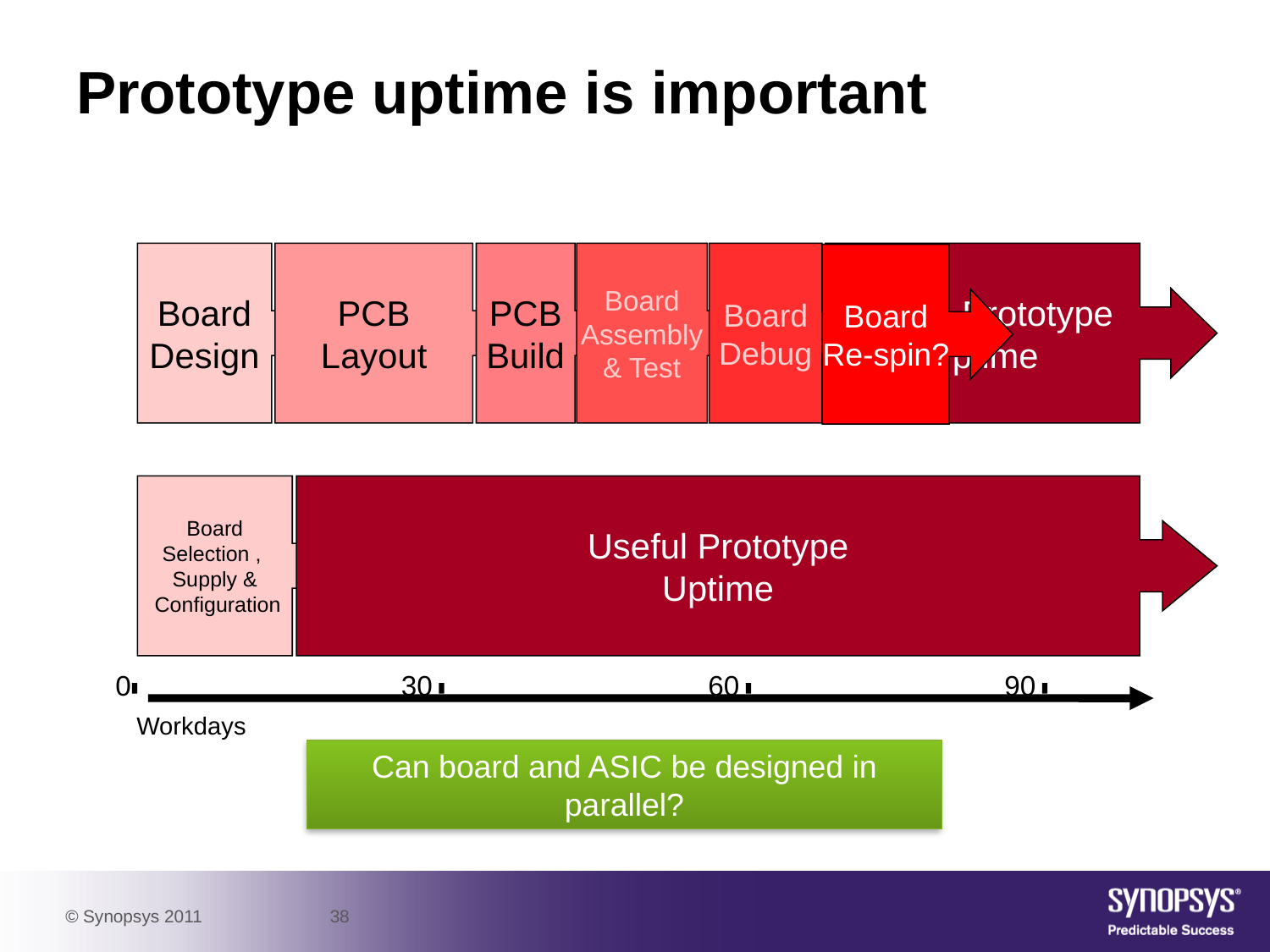

# Prototype uptime is important
Board
Design
PCB
Layout
PCB
Build
Board
Assembly
& Test
Board
Debug
Useful Prototype
Uptime
Board
Re-spin?
Board
Selection ,
Supply &
 Configuration
Useful Prototype
Uptime
0
30
60
90

Workdays
Can board and ASIC be designed in parallel?